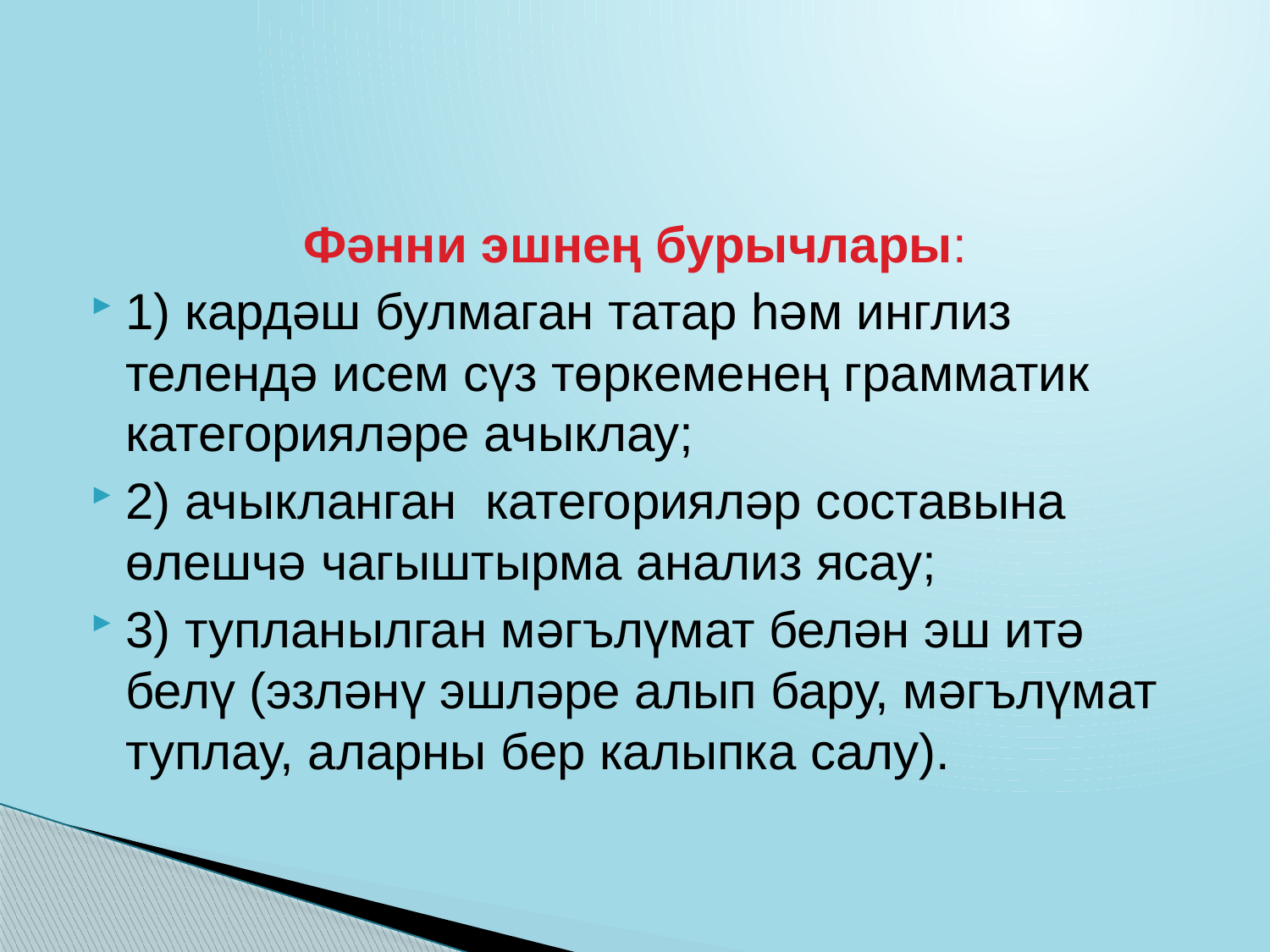

#
Фәнни эшнең бурычлары:
1) кардәш булмаган татар һәм инглиз телендә исем сүз төркеменең грамматик категорияләре ачыклау;
2) ачыкланган  категорияләр составына өлешчә чагыштырма анализ ясау;
3) тупланылган мәгълүмат белән эш итә белү (эзләнү эшләре алып бару, мәгълүмат туплау, аларны бер калыпка салу).